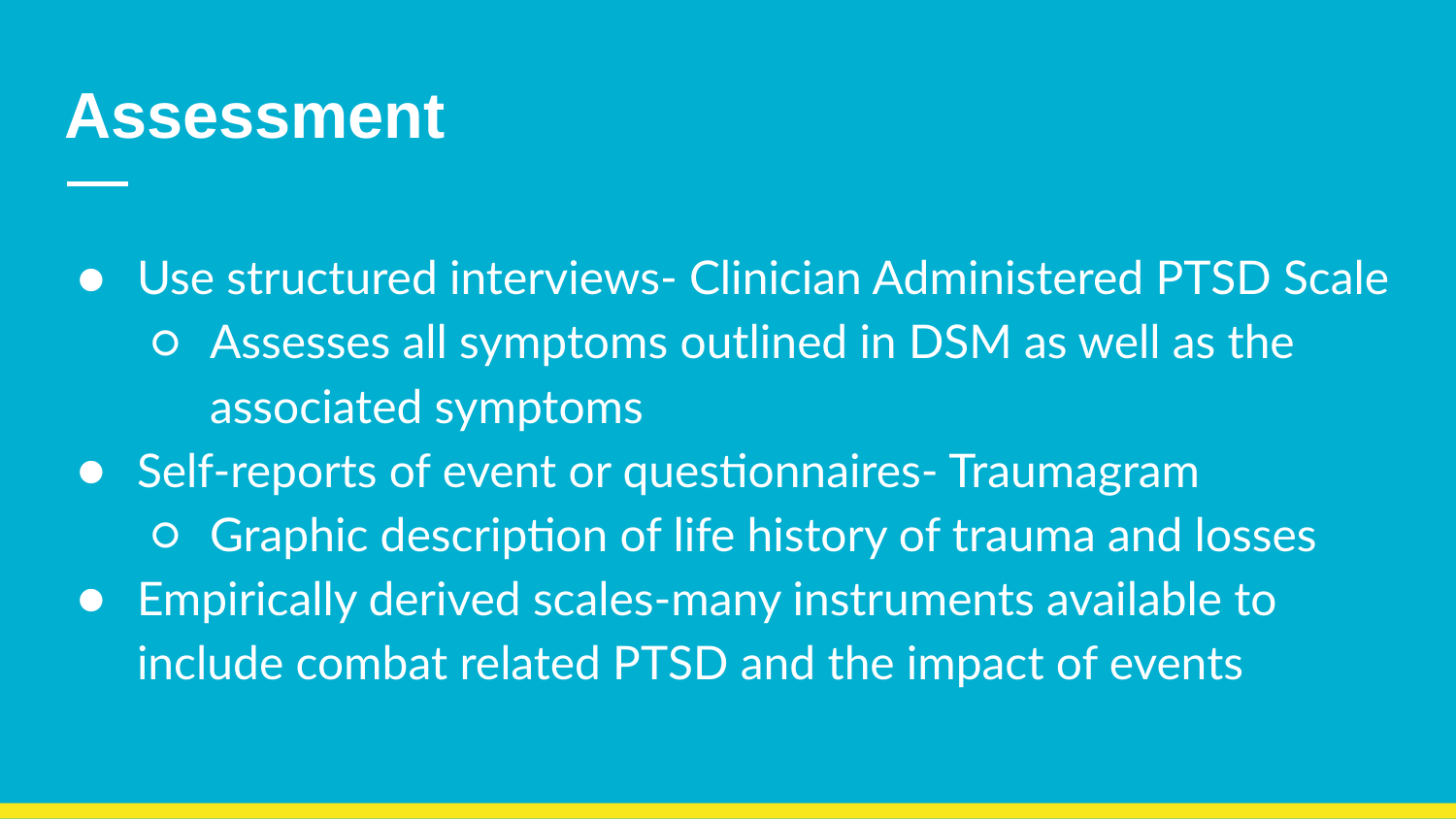

# Assessment
Use structured interviews- Clinician Administered PTSD Scale
Assesses all symptoms outlined in DSM as well as the associated symptoms
Self-reports of event or questionnaires- Traumagram
Graphic description of life history of trauma and losses
Empirically derived scales-many instruments available to include combat related PTSD and the impact of events